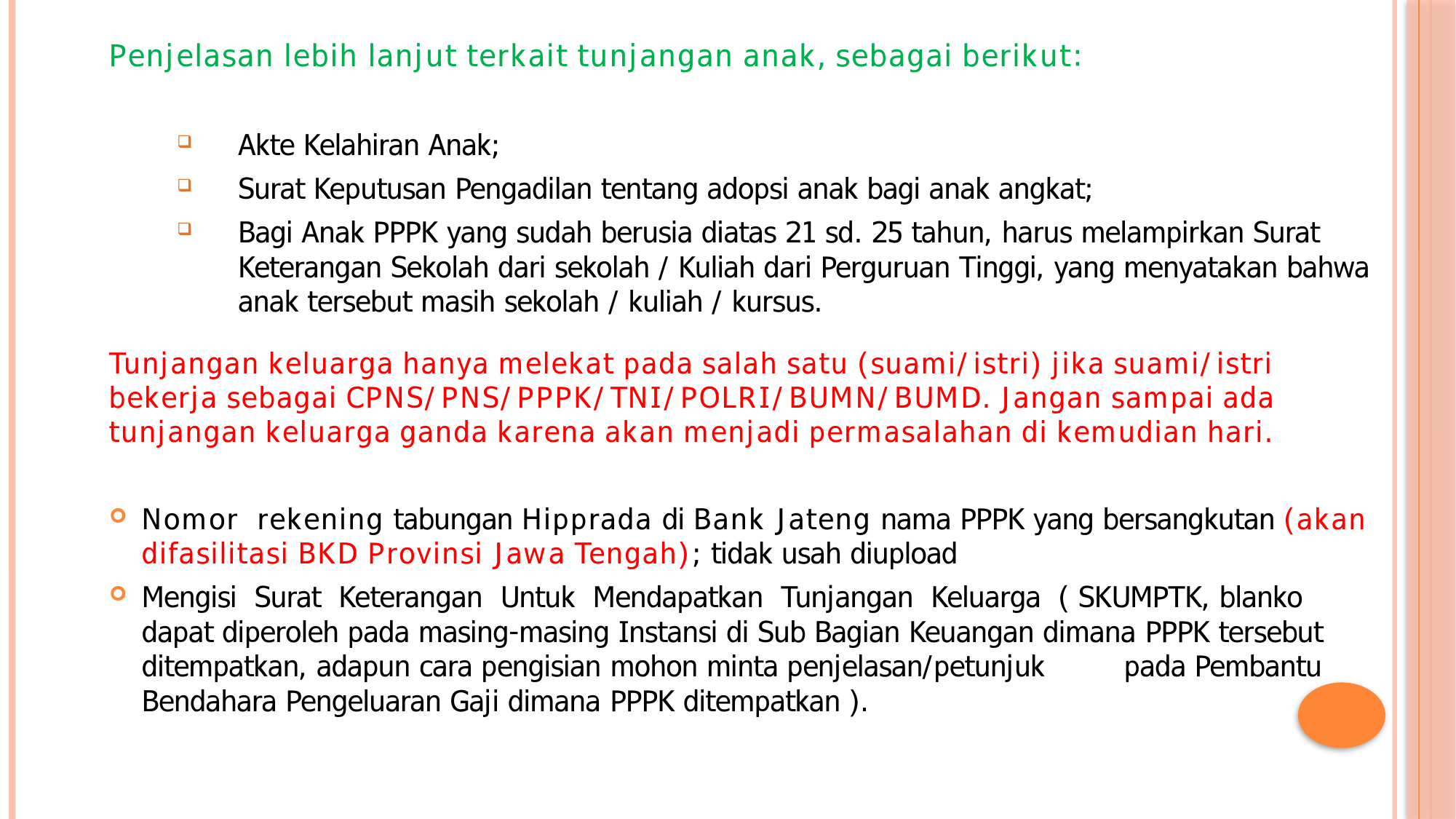

Penjelasan lebih lanjut terkait tunjangan anak, sebagai berikut:

Akte Kelahiran Anak;
Surat Keputusan Pengadilan tentang adopsi anak bagi anak angkat;
Bagi Anak PPPK yang sudah berusia diatas 21 sd. 25 tahun, harus melampirkan Surat Keterangan Sekolah dari sekolah / Kuliah dari Perguruan Tinggi, yang menyatakan bahwa anak tersebut masih sekolah / kuliah / kursus.
Tunjangan keluarga hanya melekat pada salah satu (suami/istri) jika suami/istri bekerja sebagai CPNS/PNS/PPPK/TNI/POLRI/BUMN/BUMD. Jangan sampai ada tunjangan keluarga ganda karena akan menjadi permasalahan di kemudian hari.

Nomor  rekening tabungan Hipprada di Bank Jateng nama PPPK yang bersangkutan (akan difasilitasi BKD Provinsi Jawa Tengah); tidak usah diupload
Mengisi  Surat  Keterangan  Untuk  Mendapatkan  Tunjangan  Keluarga  ( SKUMPTK, blanko dapat diperoleh pada masing-masing Instansi di Sub Bagian Keuangan dimana PPPK tersebut ditempatkan, adapun cara pengisian mohon minta penjelasan/petunjuk 	pada Pembantu Bendahara Pengeluaran Gaji dimana PPPK ditempatkan ).